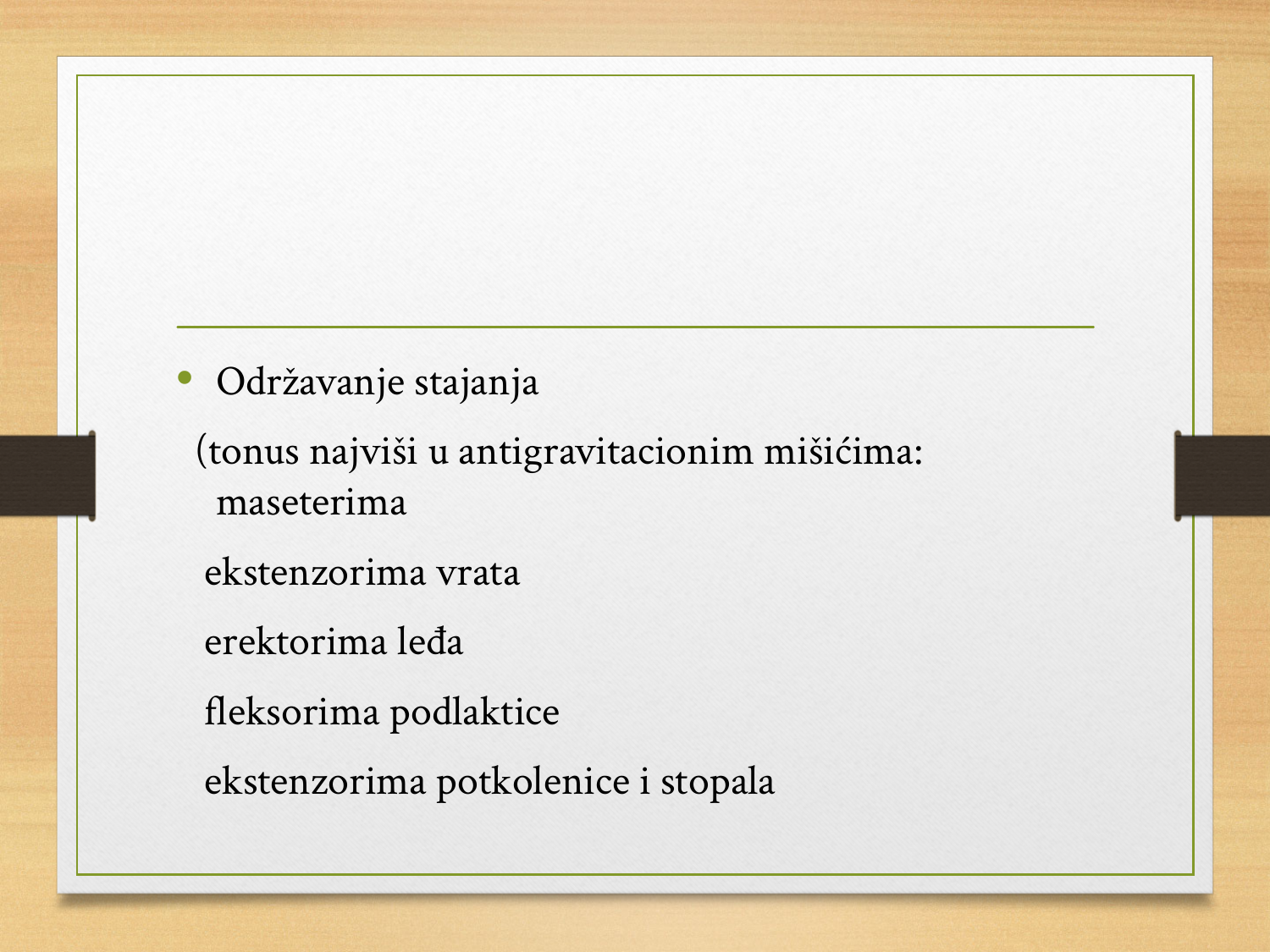

#
Održavanje stajanja
  (tonus najviši u antigravitacionim mišićima: maseterima
   ekstenzorima vrata
   erektorima leđa
   fleksorima podlaktice
   ekstenzorima potkolenice i stopala